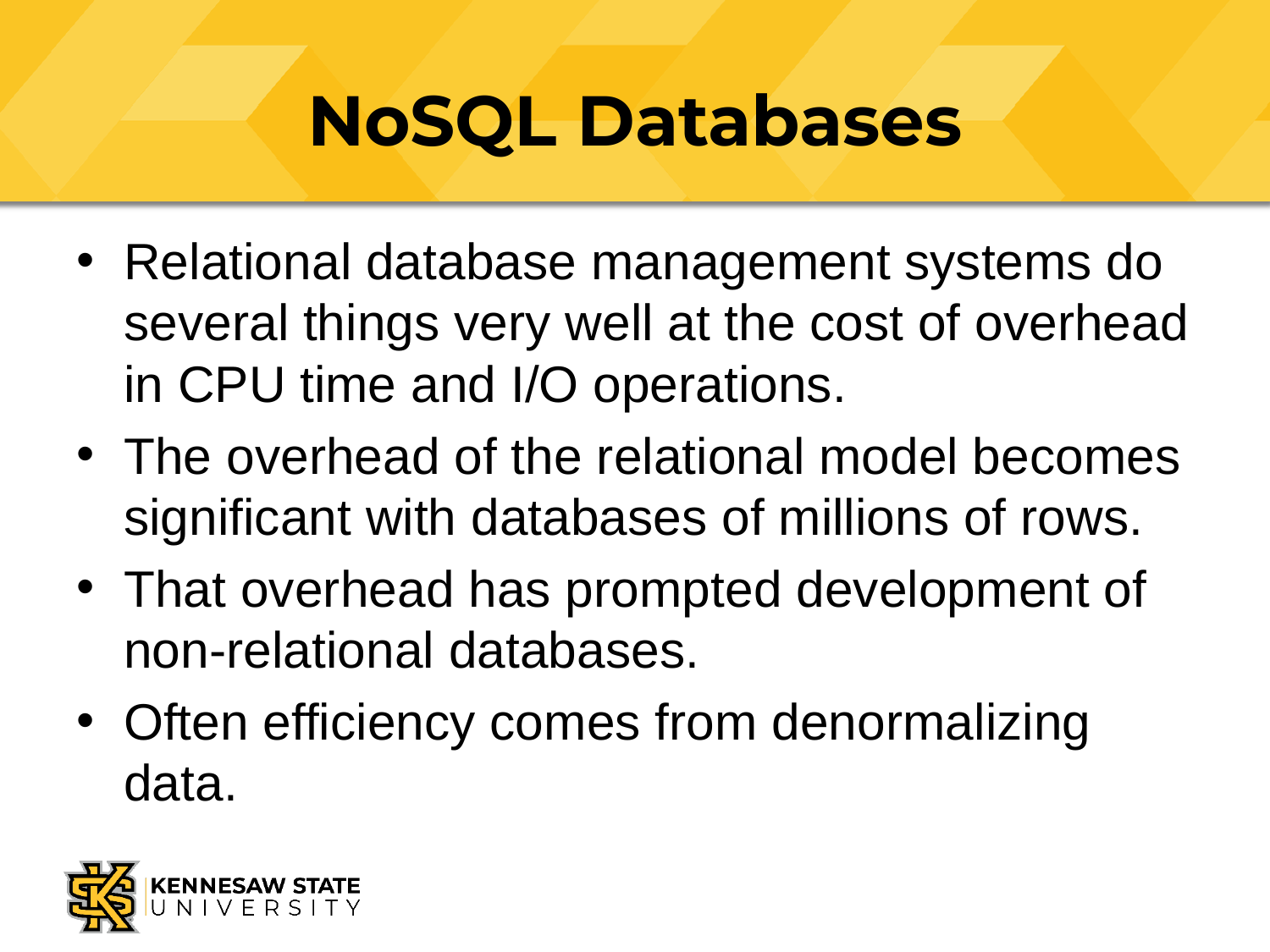

# NoSQL Databases
Relational database management systems do several things very well at the cost of overhead in CPU time and I/O operations.
The overhead of the relational model becomes significant with databases of millions of rows.
That overhead has prompted development of non-relational databases.
Often efficiency comes from denormalizing data.